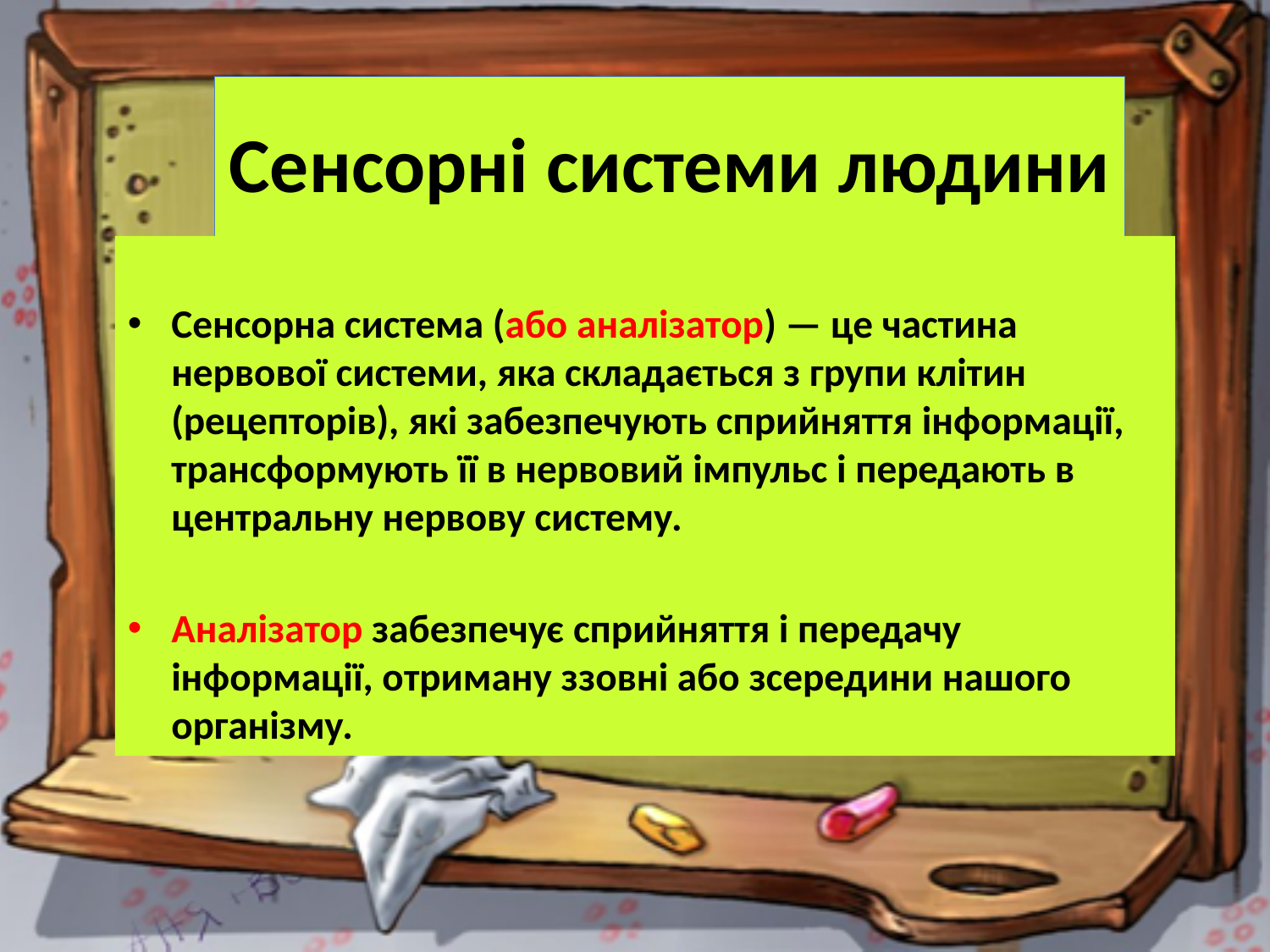

# Сенсорні системи людини

Сенсорна система (або аналізатор) — це частина нервової системи, яка складається з групи клітин (рецепторів), які забезпечують сприйняття інформації, трансформують її в нервовий імпульс і передають в центральну нервову систему.

Аналізатор забезпечує сприйняття і передачу інформації, отриману ззовні або зсередини нашого організму.